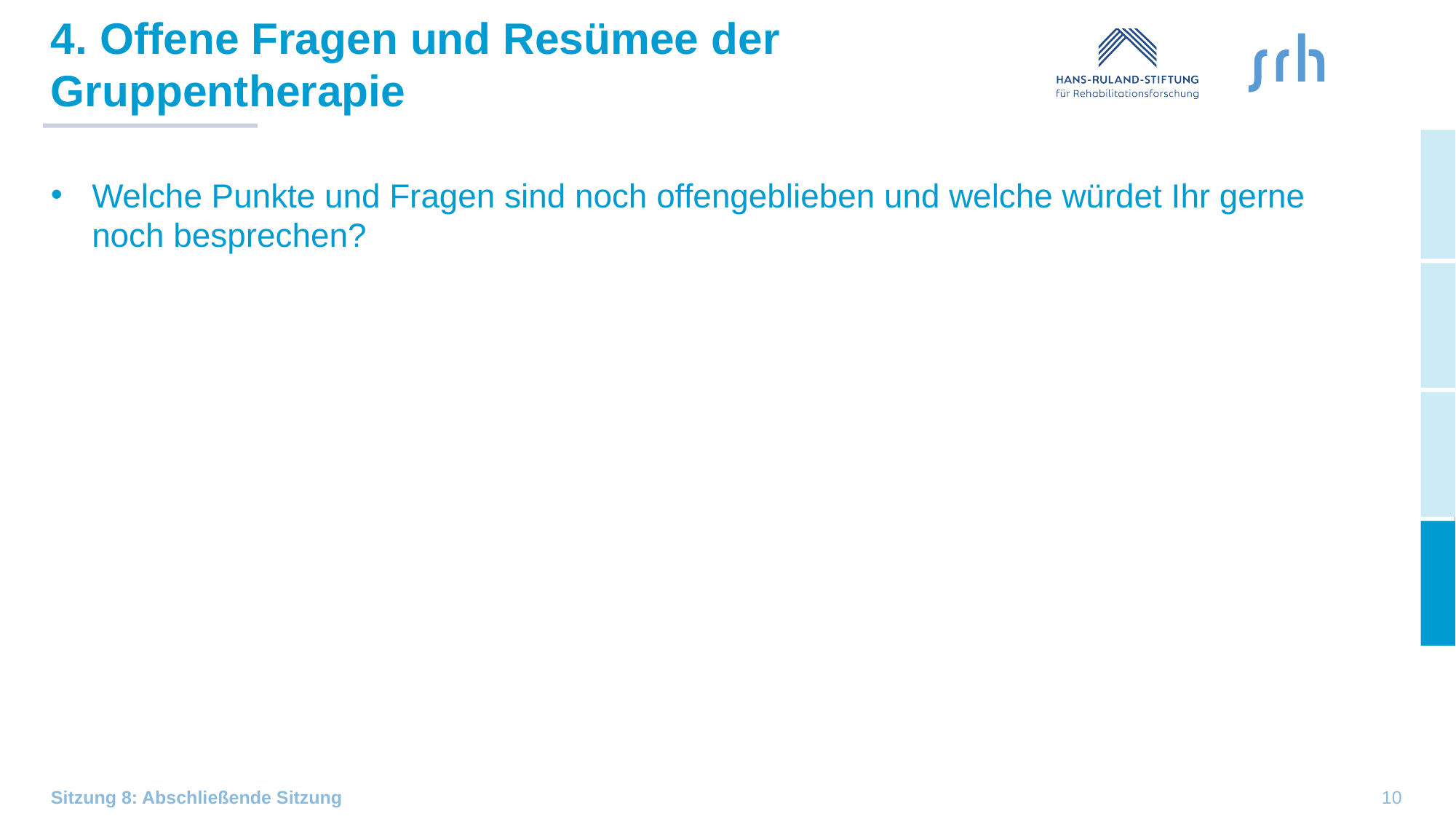

# 4. Offene Fragen und Resümee der Gruppentherapie
Welche Punkte und Fragen sind noch offengeblieben und welche würdet Ihr gerne noch besprechen?
Sitzung 8: Abschließende Sitzung
10